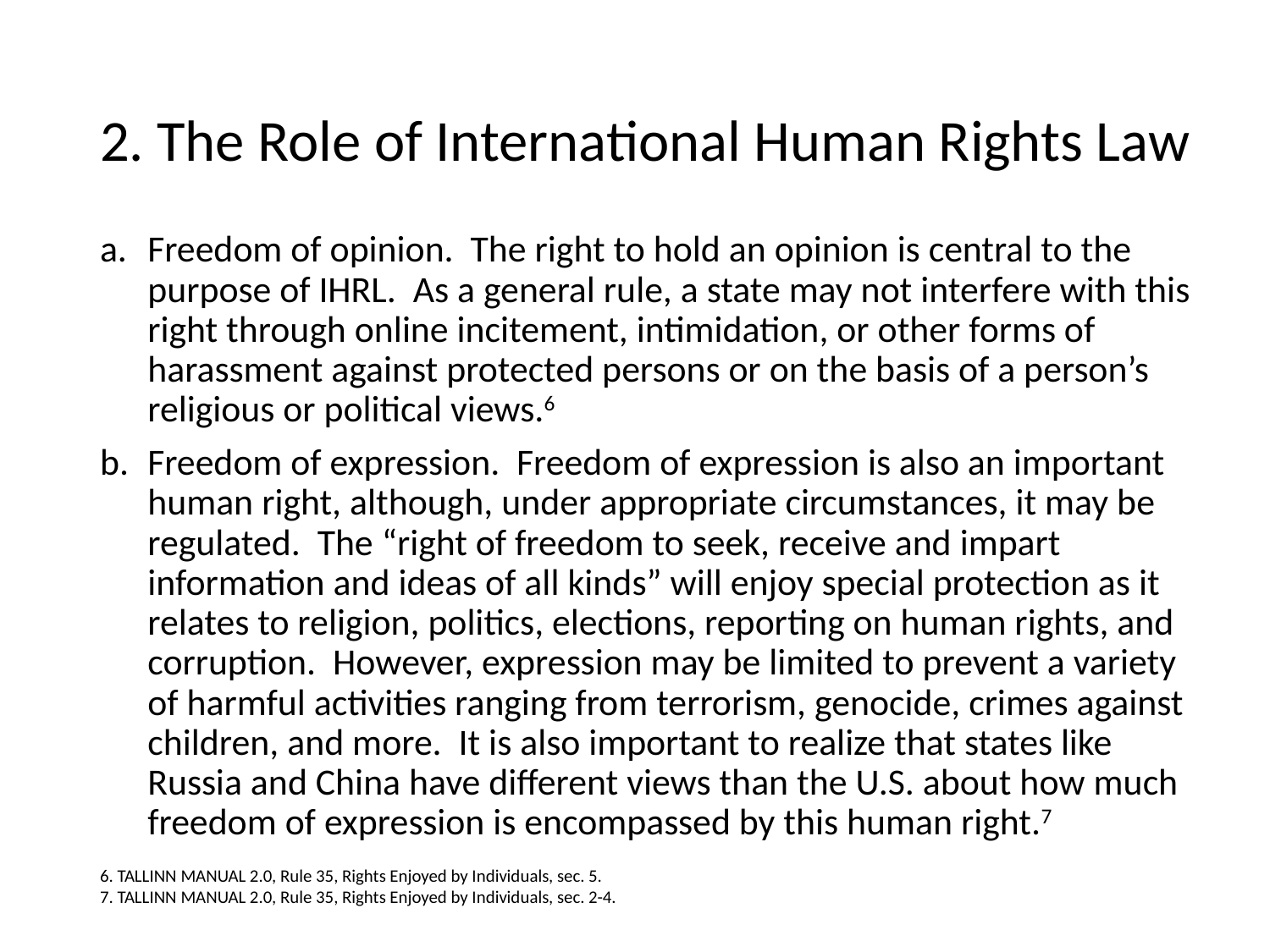

# 2. The Role of International Human Rights Law
Freedom of opinion.  The right to hold an opinion is central to the purpose of IHRL.  As a general rule, a state may not interfere with this right through online incitement, intimidation, or other forms of harassment against protected persons or on the basis of a person’s religious or political views.6
Freedom of expression.  Freedom of expression is also an important human right, although, under appropriate circumstances, it may be regulated.  The “right of freedom to seek, receive and impart information and ideas of all kinds” will enjoy special protection as it relates to religion, politics, elections, reporting on human rights, and corruption.  However, expression may be limited to prevent a variety of harmful activities ranging from terrorism, genocide, crimes against children, and more.  It is also important to realize that states like Russia and China have different views than the U.S. about how much freedom of expression is encompassed by this human right.7

6. TALLINN MANUAL 2.0, Rule 35, Rights Enjoyed by Individuals, sec. 5.
7. TALLINN MANUAL 2.0, Rule 35, Rights Enjoyed by Individuals, sec. 2-4.